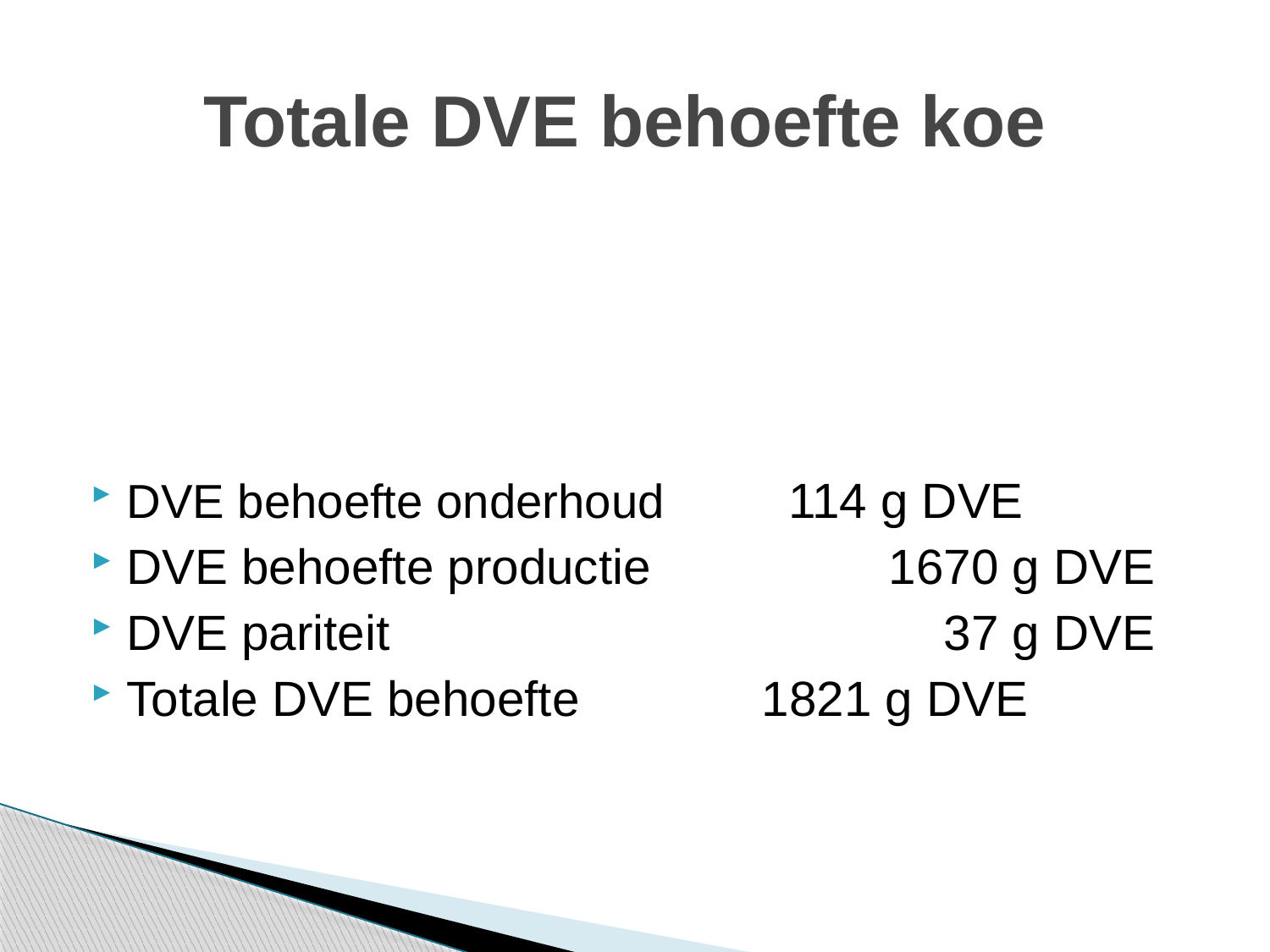

# Totale DVE behoefte koe

DVE behoefte onderhoud 	  114 g DVE
DVE behoefte productie		1670 g DVE
DVE pariteit				    37 g DVE
Totale DVE behoefte		1821 g DVE